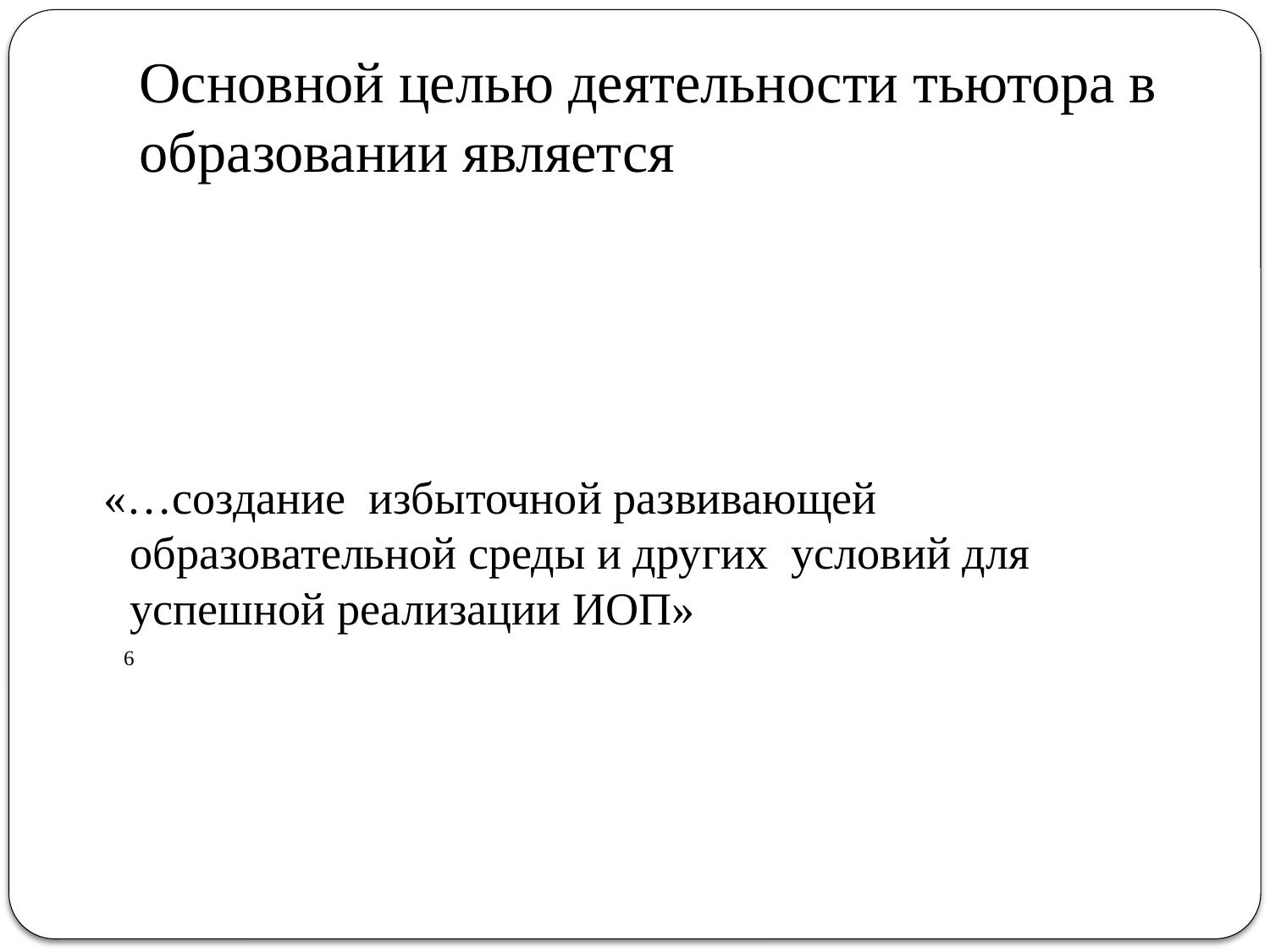

# Основной целью деятельности тьютора в образовании является

 «…создание  избыточной развивающей образовательной среды и других  условий для успешной реализации ИОП»
      6